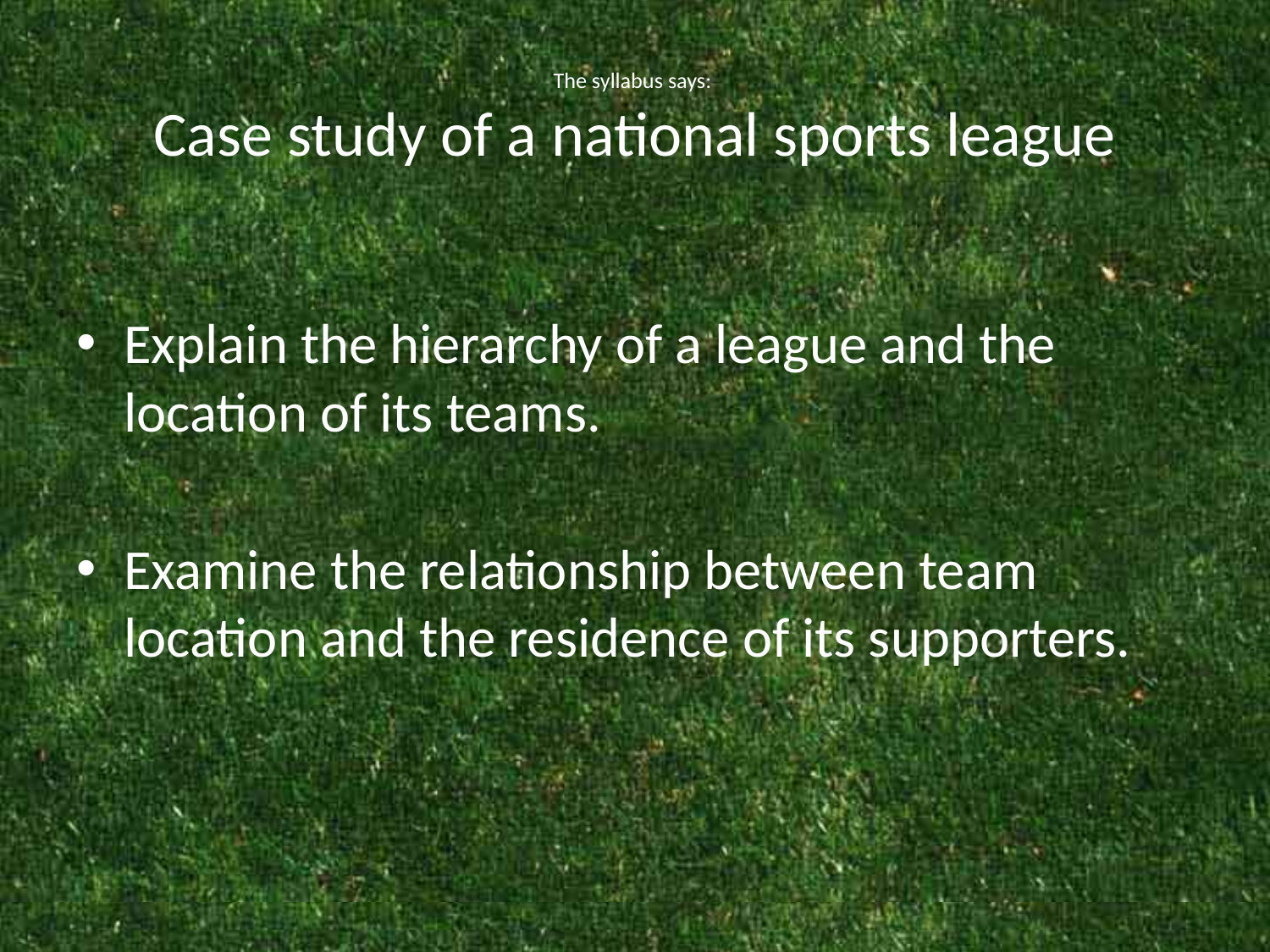

# The syllabus says: Case study of a national sports league

Explain the hierarchy of a league and the location of its teams.

Examine the relationship between team location and the residence of its supporters.